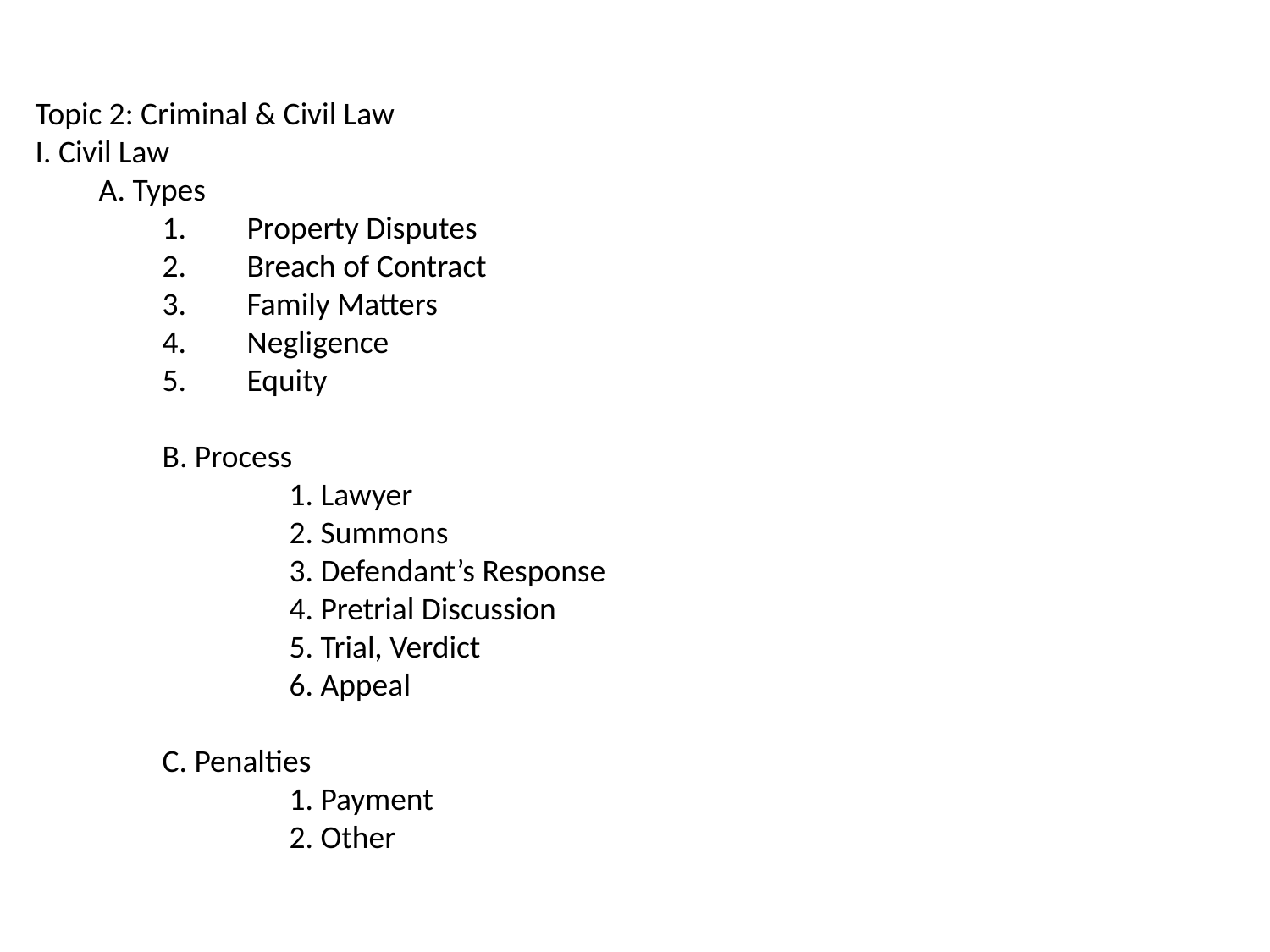

Topic 2: Criminal & Civil Law
I. Civil Law
A. Types
Property Disputes
Breach of Contract
Family Matters
Negligence
Equity

	B. Process
		1. Lawyer
		2. Summons
		3. Defendant’s Response
		4. Pretrial Discussion
		5. Trial, Verdict
		6. Appeal

	C. Penalties
		1. Payment
		2. Other